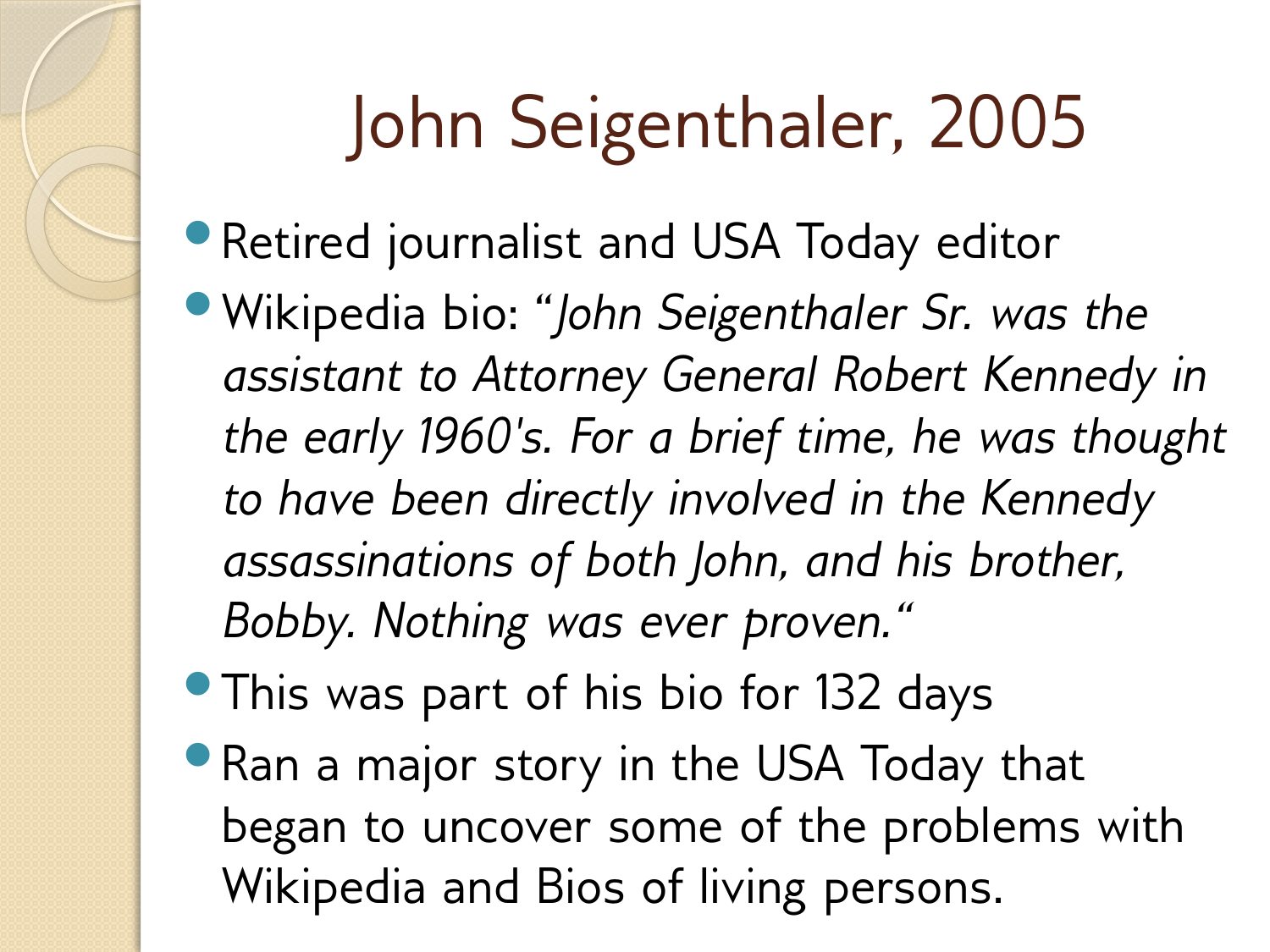

# John Seigenthaler, 2005
Retired journalist and USA Today editor
Wikipedia bio: “John Seigenthaler Sr. was the assistant to Attorney General Robert Kennedy in the early 1960's. For a brief time, he was thought to have been directly involved in the Kennedy assassinations of both John, and his brother, Bobby. Nothing was ever proven.“
This was part of his bio for 132 days
Ran a major story in the USA Today that began to uncover some of the problems with Wikipedia and Bios of living persons.